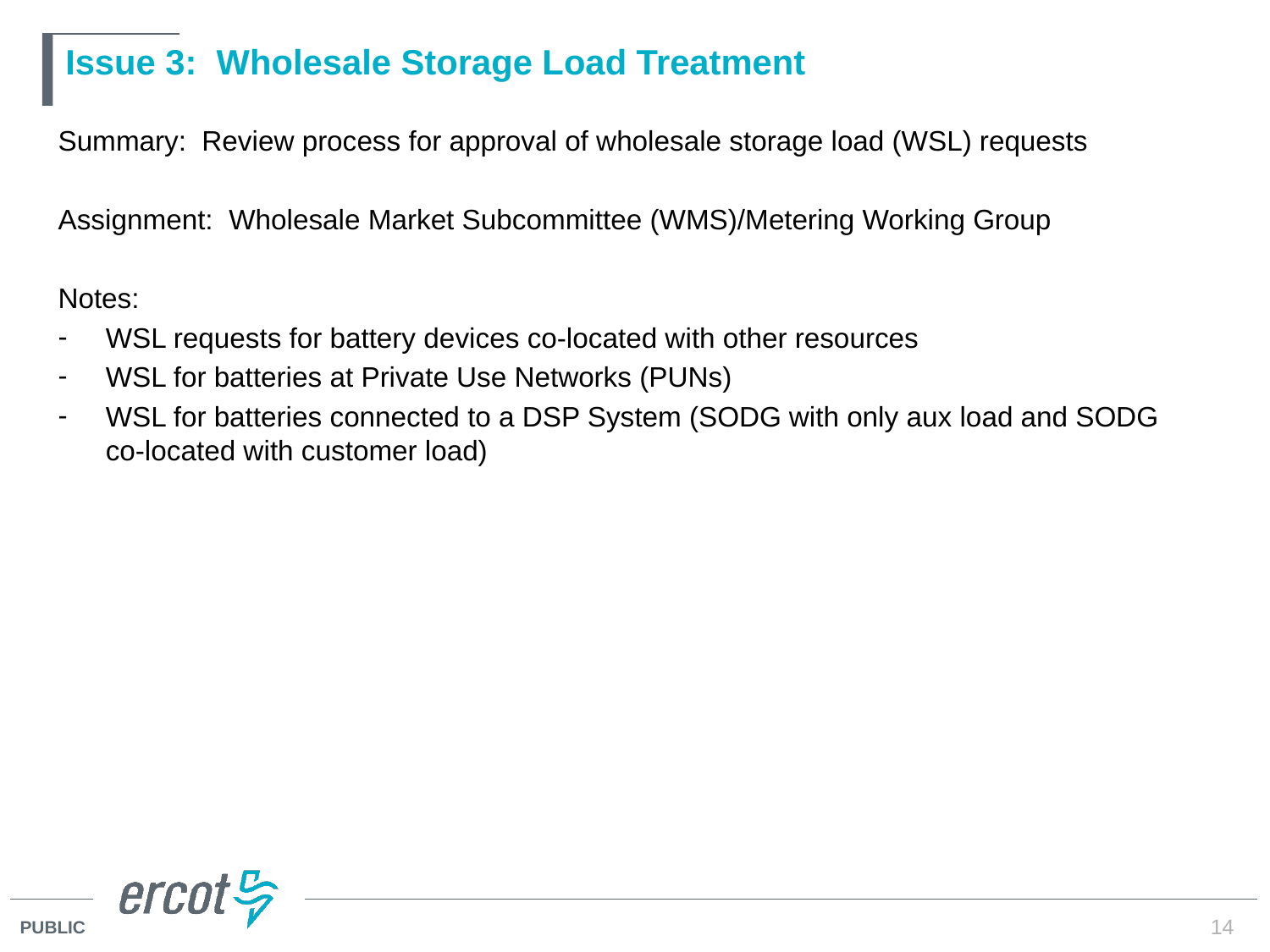

# Issue 3:  Wholesale Storage Load Treatment
Summary:  Review process for approval of wholesale storage load (WSL) requests

Assignment:  Wholesale Market Subcommittee (WMS)/Metering Working Group

Notes:
WSL requests for battery devices co-located with other resources
WSL for batteries at Private Use Networks (PUNs)
WSL for batteries connected to a DSP System (SODG with only aux load and SODG co-located with customer load)

14